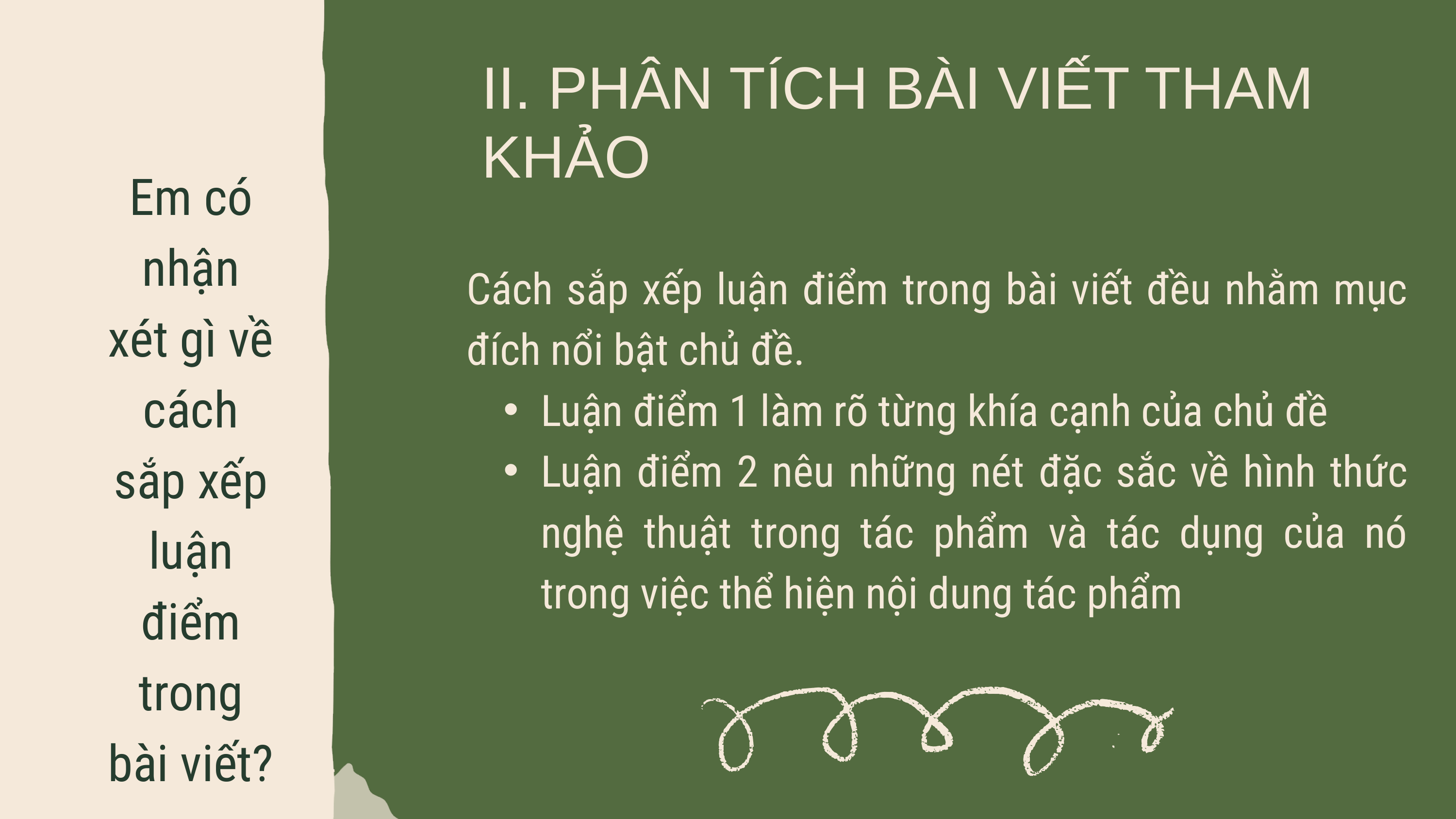

II. PHÂN TÍCH BÀI VIẾT THAM KHẢO
Em có nhận xét gì về cách sắp xếp luận điểm trong bài viết?
Cách sắp xếp luận điểm trong bài viết đều nhằm mục đích nổi bật chủ đề.
Luận điểm 1 làm rõ từng khía cạnh của chủ đề
Luận điểm 2 nêu những nét đặc sắc về hình thức nghệ thuật trong tác phẩm và tác dụng của nó trong việc thể hiện nội dung tác phẩm